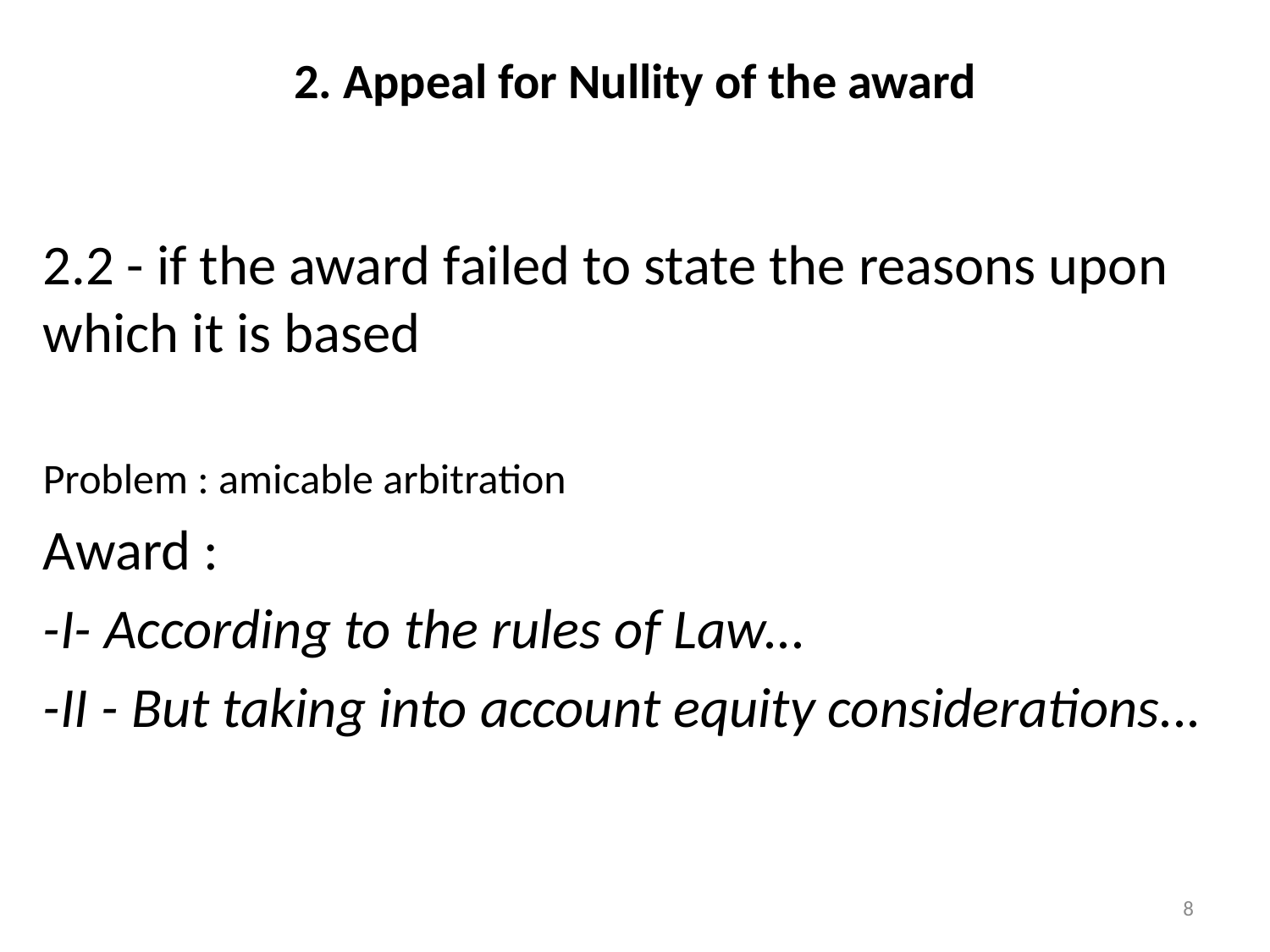

# 2. Appeal for Nullity of the award
2.2 - if the award failed to state the reasons upon which it is based

Problem : amicable arbitration
Award :
-I- According to the rules of Law...
-II - But taking into account equity considerations...
8